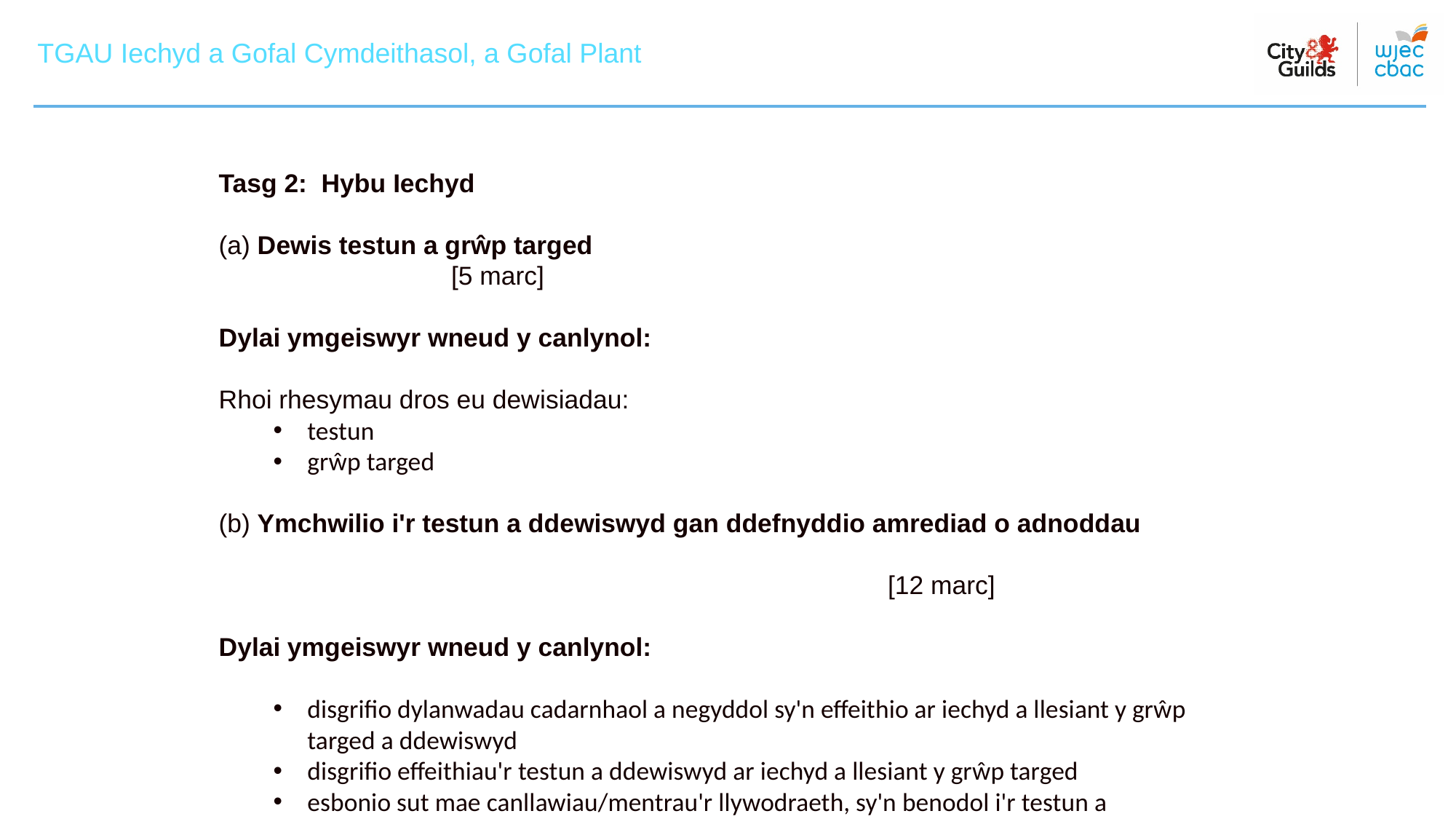

TGAU Iechyd a Gofal Cymdeithasol, a Gofal Plant

TGAU Iechyd a Gofal Cymdeithasol, a Gofal Plant
Tasg 2:  Hybu Iechyd

(a) Dewis testun a grŵp targed       								  [5 marc]

Dylai ymgeiswyr wneud y canlynol:

Rhoi rhesymau dros eu dewisiadau:
testun
grŵp targed

(b) Ymchwilio i'r testun a ddewiswyd gan ddefnyddio amrediad o adnoddau 																  [12 marc]

Dylai ymgeiswyr wneud y canlynol:

disgrifio dylanwadau cadarnhaol a negyddol sy'n effeithio ar iechyd a llesiant y grŵp targed a ddewiswyd
disgrifio effeithiau'r testun a ddewiswyd ar iechyd a llesiant y grŵp targed
esbonio sut mae canllawiau/mentrau'r llywodraeth, sy'n benodol i'r testun a ddewiswyd, yn anelu at gefnogi iechyd a llesiant.